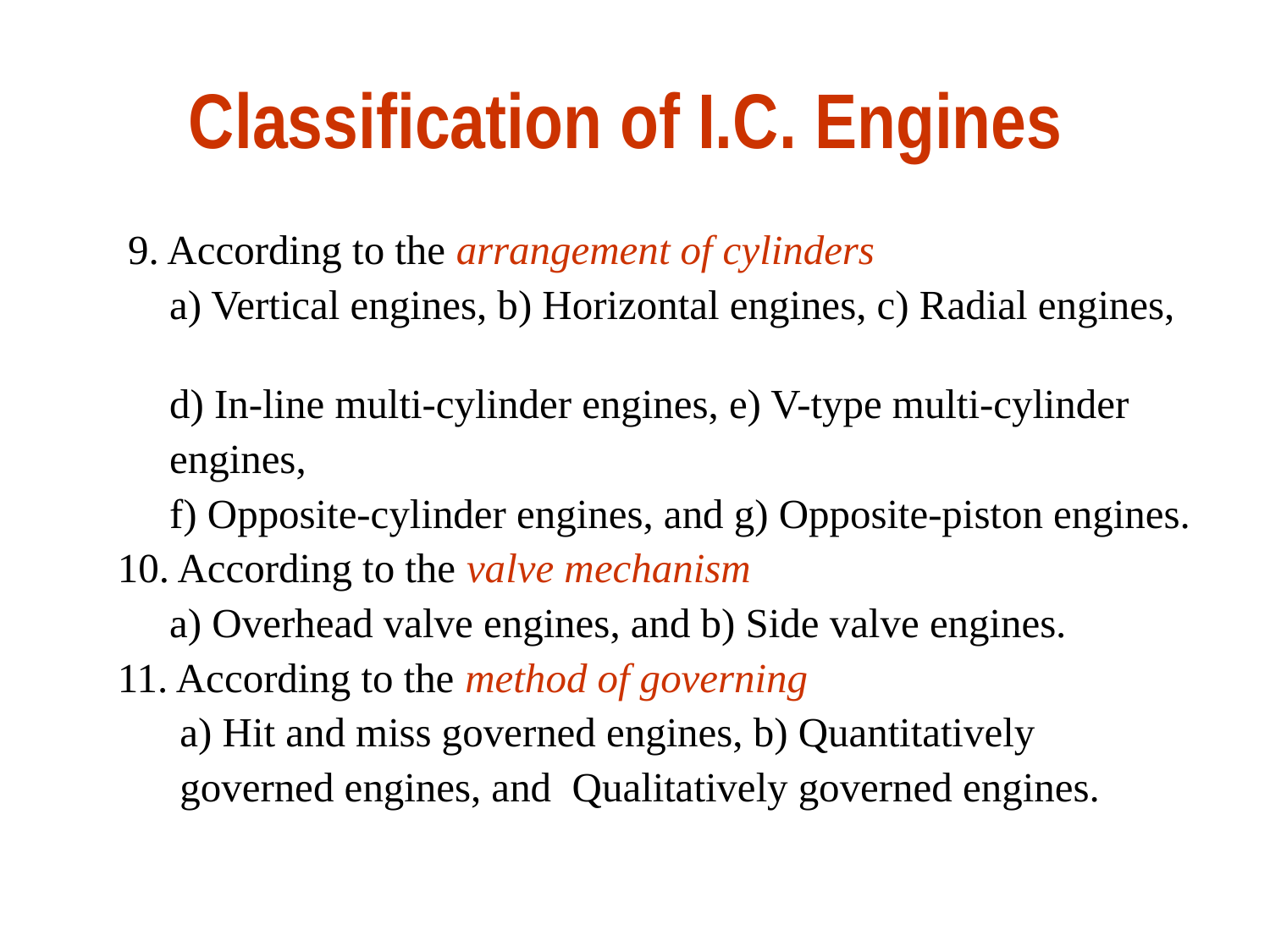

# Classification of I.C. Engines
     9. According to the arrangement of cylinders
         a) Vertical engines, b) Horizontal engines, c) Radial engines,
         d) In-line multi-cylinder engines, e) V-type multi-cylinder
         engines,
         f) Opposite-cylinder engines, and g) Opposite-piston engines.
    10. According to the valve mechanism
         a) Overhead valve engines, and b) Side valve engines.
    11. According to the method of governing
          a) Hit and miss governed engines, b) Quantitatively
          governed engines, and  Qualitatively governed engines.